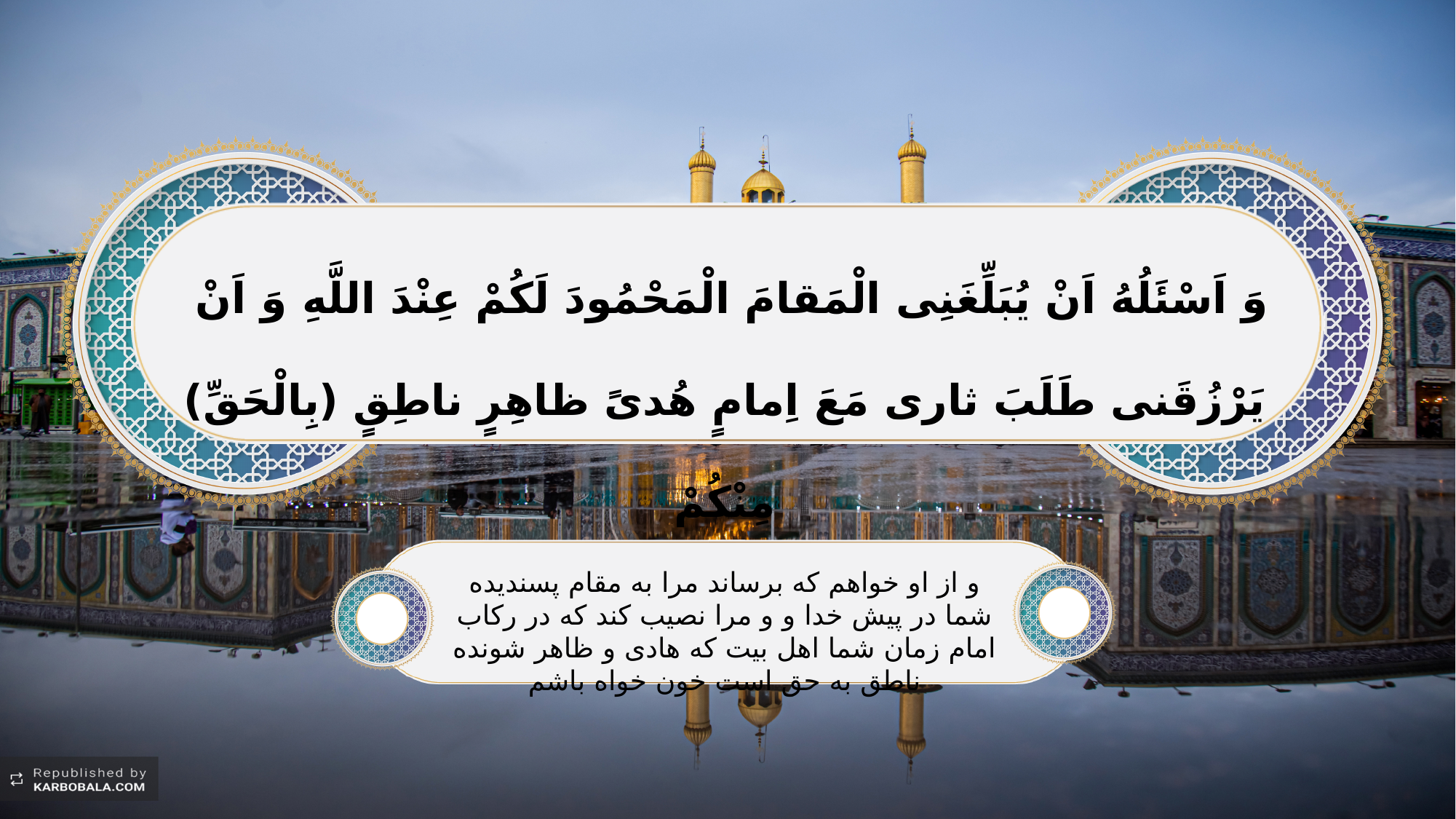

وَ اَسْئَلُهُ اَنْ یُبَلِّغَنِی الْمَقامَ الْمَحْمُودَ لَکُمْ عِنْدَ اللَّهِ وَ اَنْ یَرْزُقَنی طَلَبَ ثاری مَعَ اِمامٍ هُدیً ظاهِرٍ ناطِقٍ (بِالْحَقِّ) مِنْکُمْ
و از او خواهم که برساند مرا به مقام پسندیده شما در پیش خدا و و مرا نصیب کند که در رکاب امام زمان شما اهل بیت که هادی و ظاهر شونده ناطق به حق است خون خواه باشم